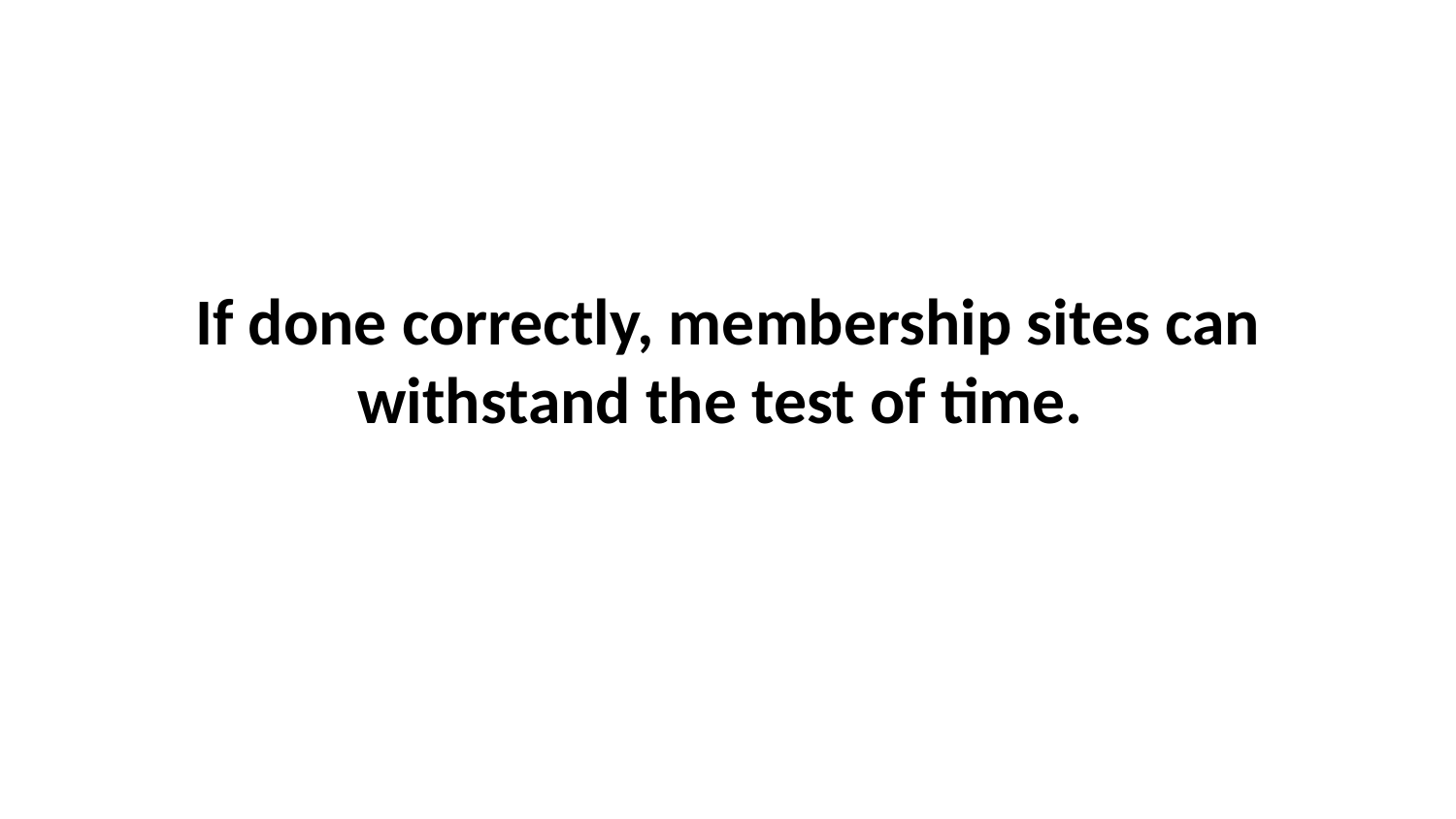

# If done correctly, membership sites can withstand the test of time.